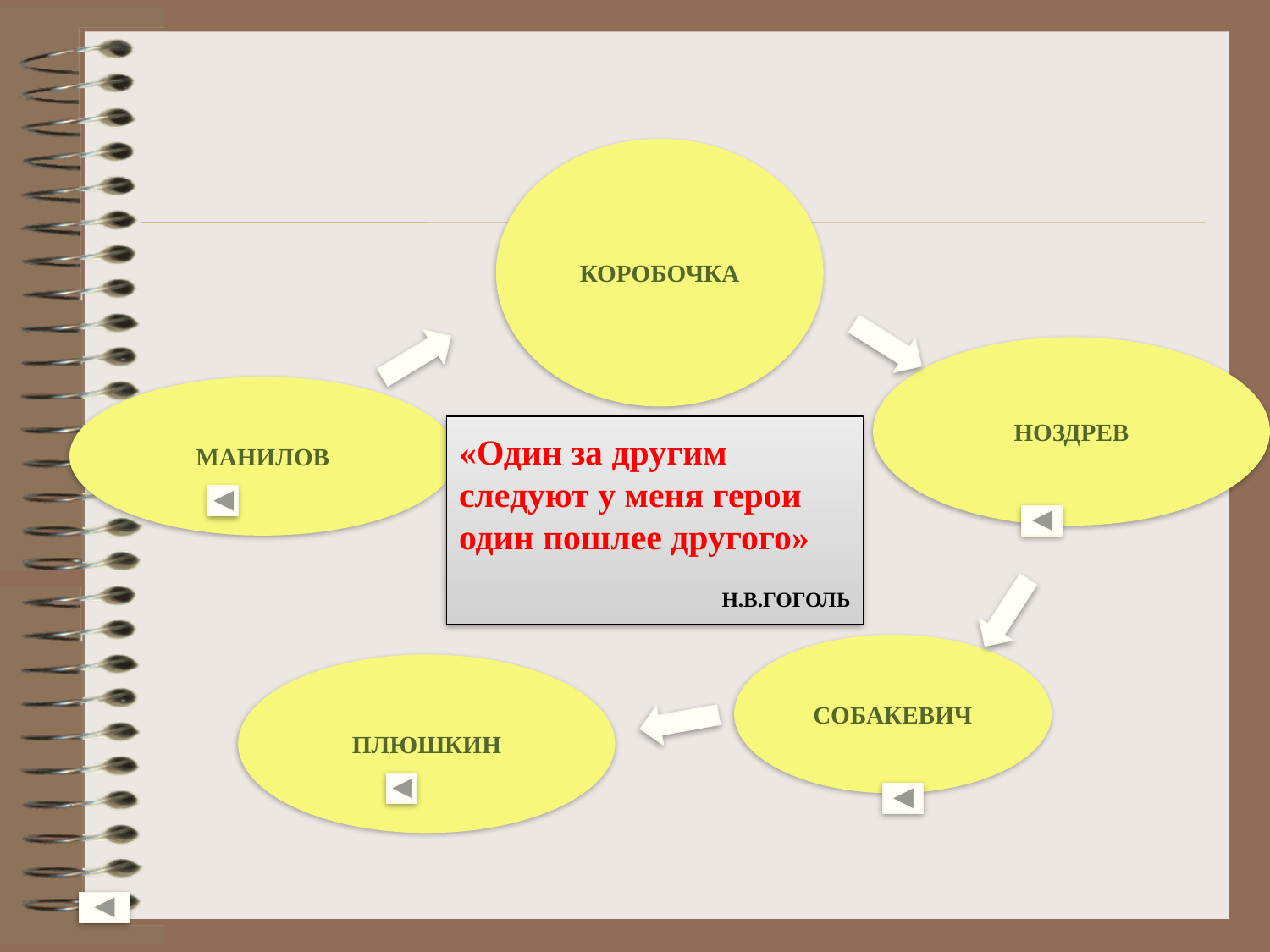

КОРОБОЧКА

НОЗДРЕВ

МАНИЛОВ
«Один за другим следуют у меня герои один пошлее другого»

  Н.В.ГОГОЛЬ

СОБАКЕВИЧ
ПЛЮШКИН